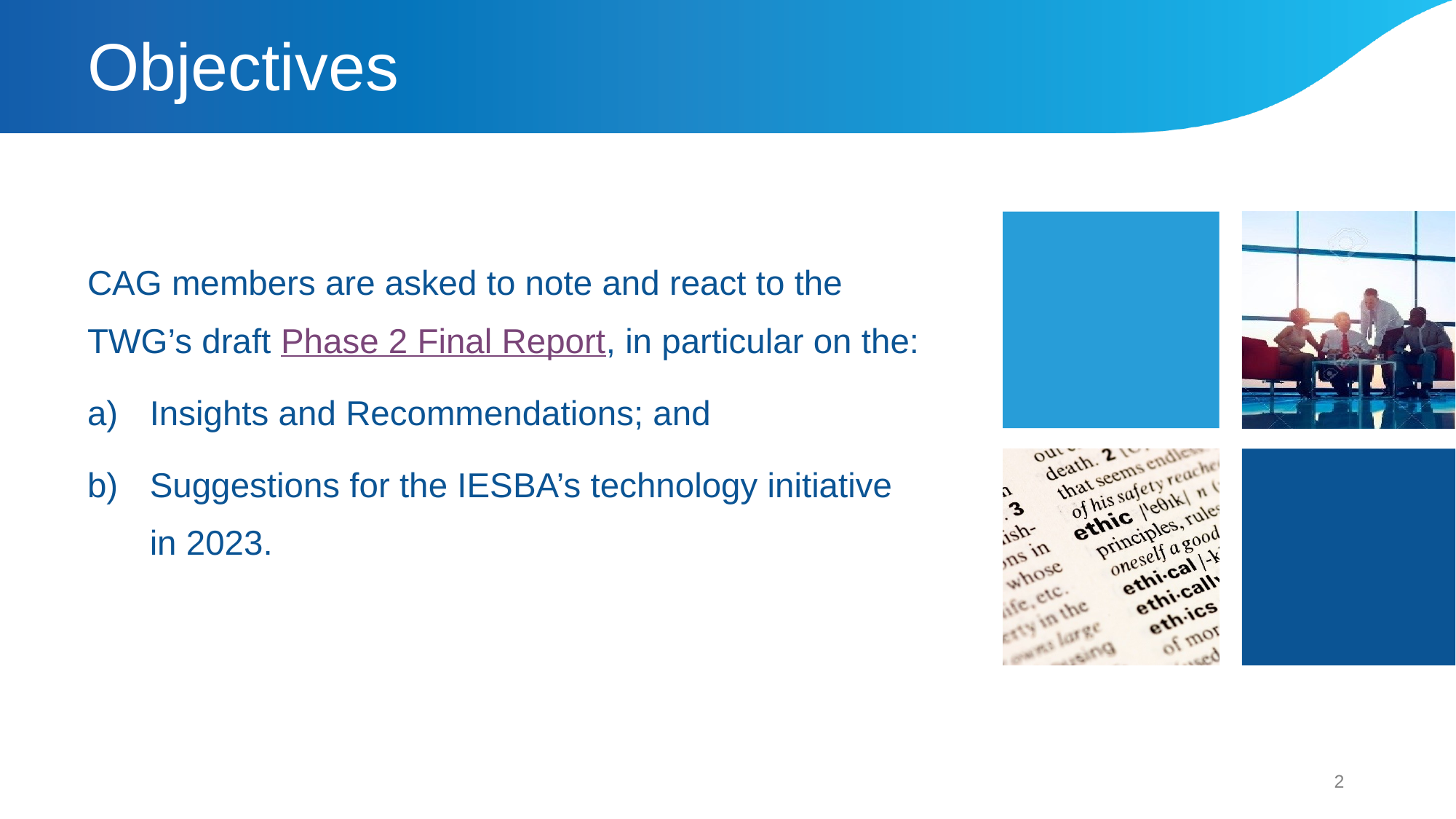

# Objectives
CAG members are asked to note and react to the TWG’s draft Phase 2 Final Report, in particular on the:
a)	Insights and Recommendations; and
b)	Suggestions for the IESBA’s technology initiative
in 2023.
2